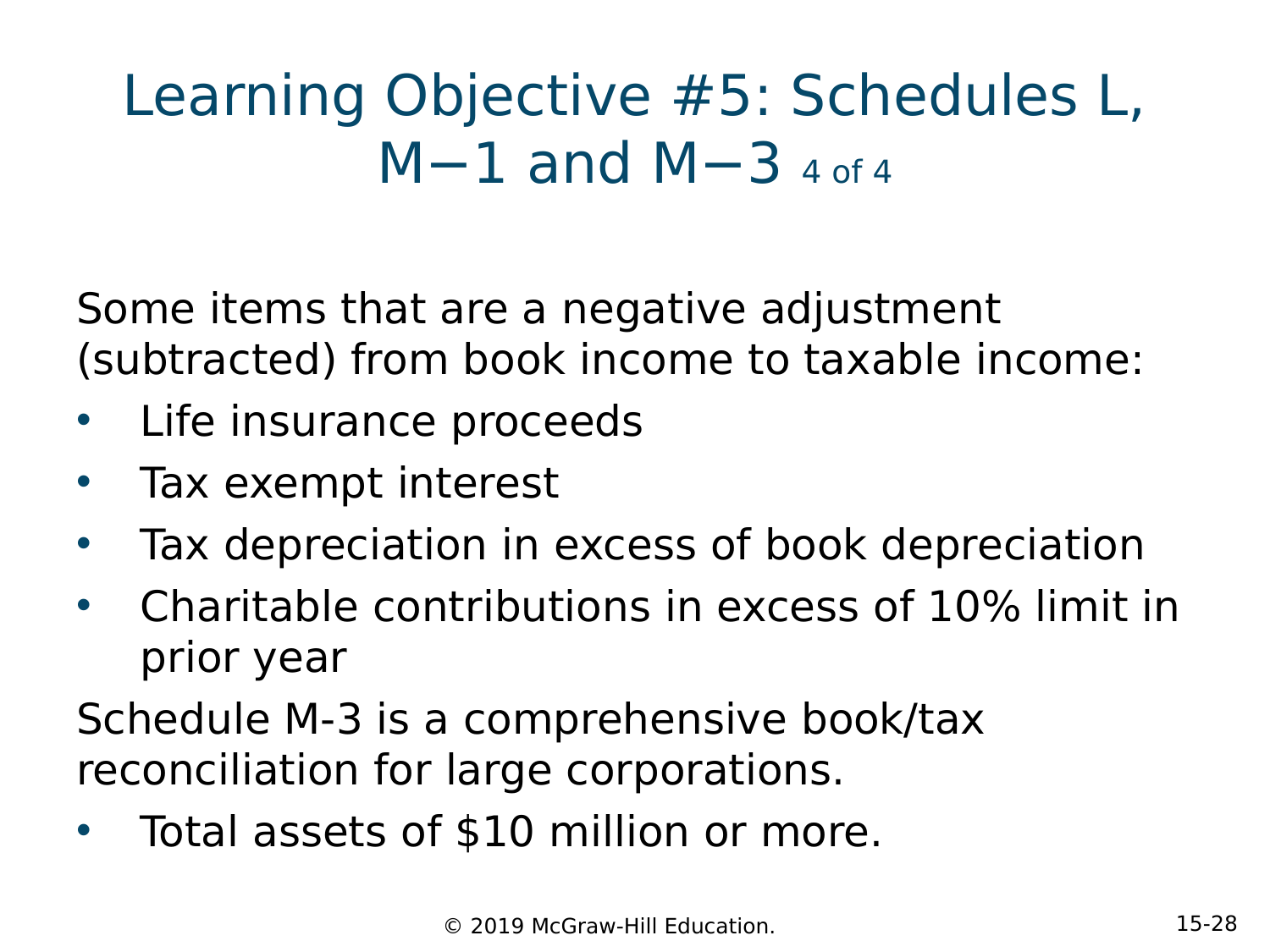

# Learning Objective #5: Schedules L, M−1 and M−3 4 of 4
Some items that are a negative adjustment (subtracted) from book income to taxable income:
Life insurance proceeds
Tax exempt interest
Tax depreciation in excess of book depreciation
Charitable contributions in excess of 10% limit in prior year
Schedule M-3 is a comprehensive book/tax reconciliation for large corporations.
Total assets of $10 million or more.